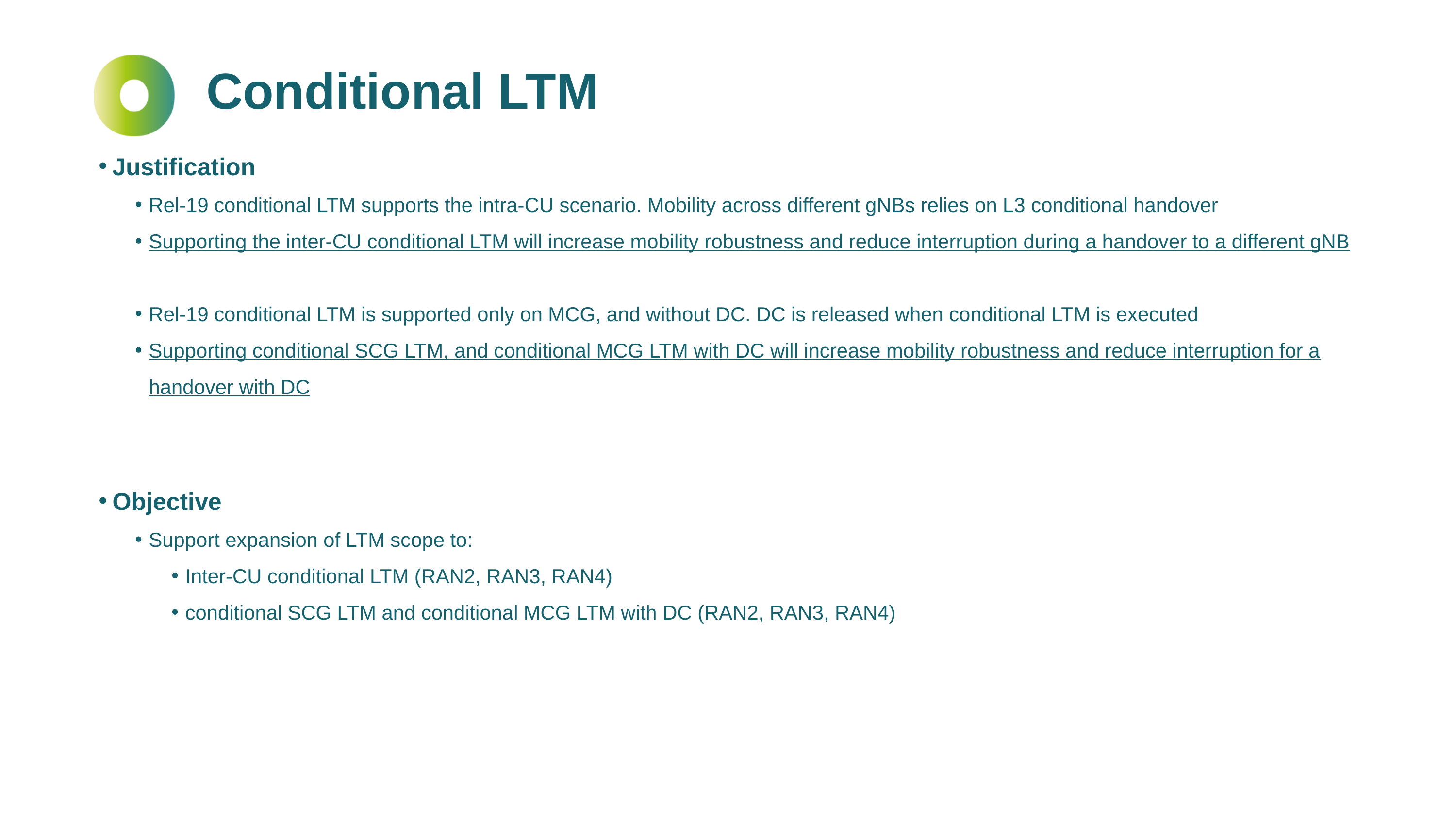

Conditional LTM
Justification
Rel-19 conditional LTM supports the intra-CU scenario. Mobility across different gNBs relies on L3 conditional handover
Supporting the inter-CU conditional LTM will increase mobility robustness and reduce interruption during a handover to a different gNB

Rel-19 conditional LTM is supported only on MCG, and without DC. DC is released when conditional LTM is executed
Supporting conditional SCG LTM, and conditional MCG LTM with DC will increase mobility robustness and reduce interruption for a handover with DC

Objective
Support expansion of LTM scope to:
Inter-CU conditional LTM (RAN2, RAN3, RAN4)
conditional SCG LTM and conditional MCG LTM with DC (RAN2, RAN3, RAN4)